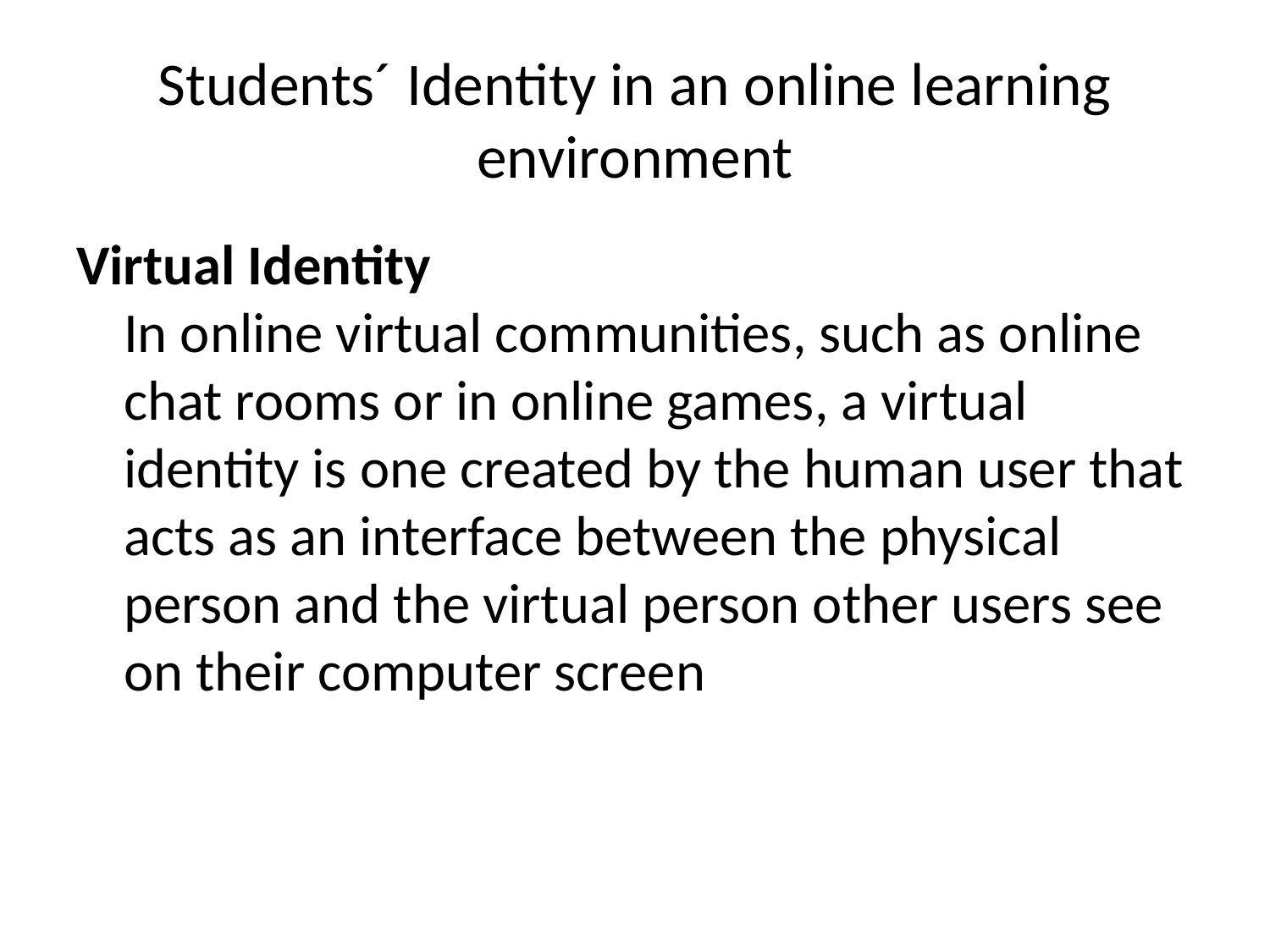

# Students´ Identity in an online learning environment
Virtual Identity
In online virtual communities, such as online chat rooms or in online games, a virtual identity is one created by the human user that acts as an interface between the physical person and the virtual person other users see on their computer screen